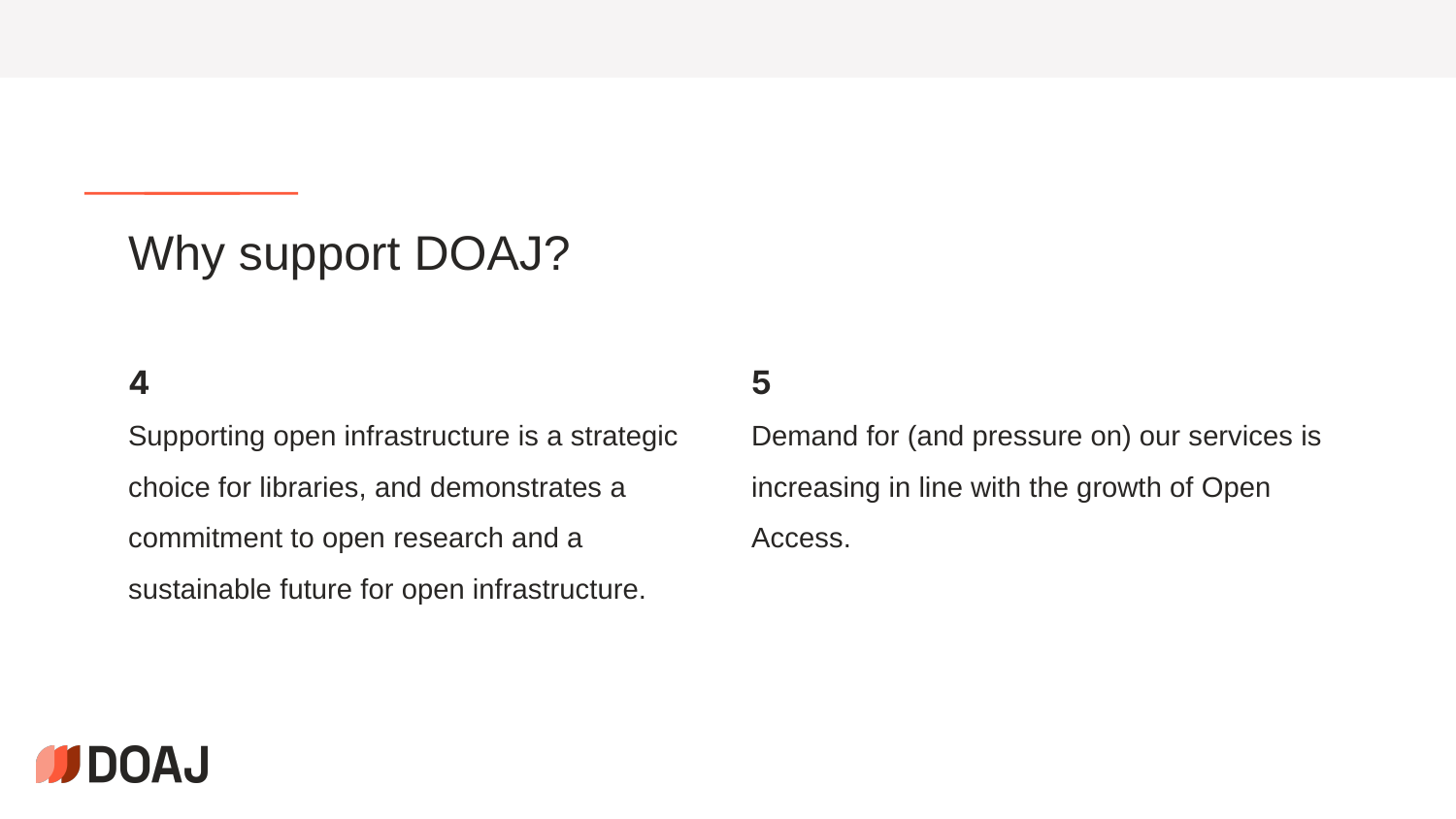

# Why support DOAJ?
4
Supporting open infrastructure is a strategic choice for libraries, and demonstrates a commitment to open research and a sustainable future for open infrastructure.

5
Demand for (and pressure on) our services is increasing in line with the growth of Open Access.